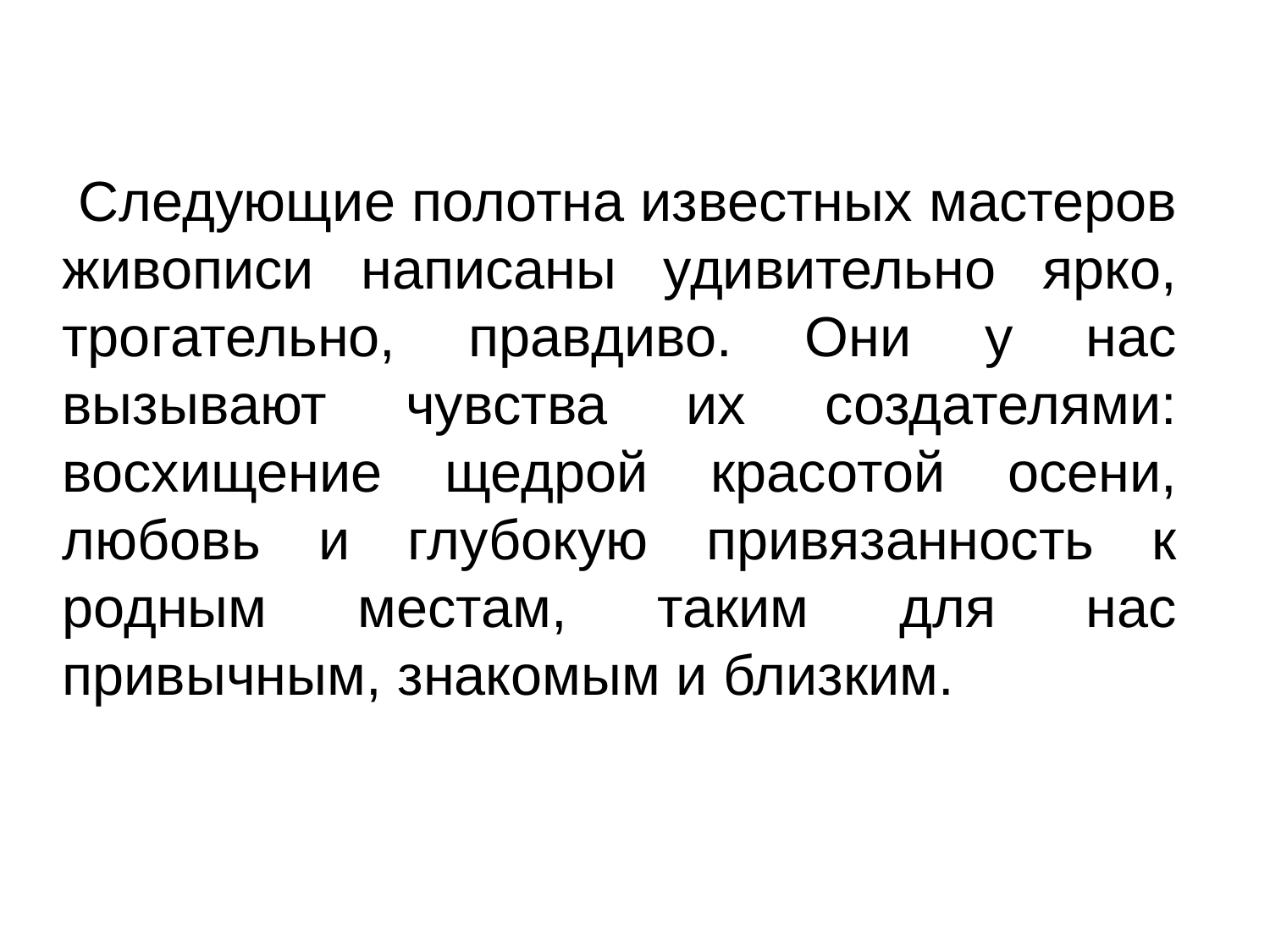

Следующие полотна известных мастеров живописи написаны удивительно ярко, трогательно, правдиво. Они у нас вызывают чувства их создателями: восхищение щедрой красотой осени, любовь и глубокую привязанность к родным местам, таким для нас привычным, знакомым и близким.